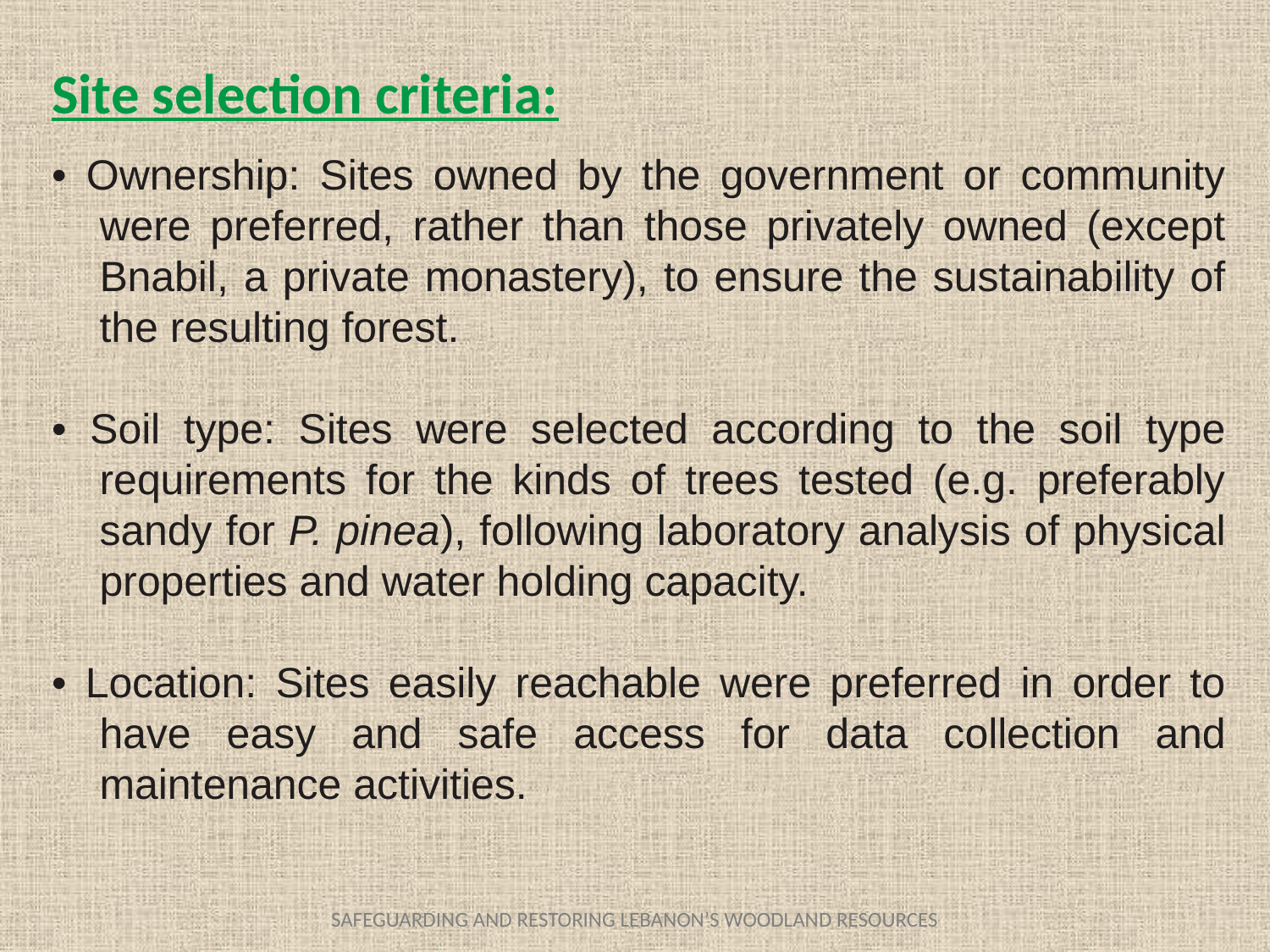

Site selection criteria:

• Ownership: Sites owned by the government or community were preferred, rather than those privately owned (except Bnabil, a private monastery), to ensure the sustainability of the resulting forest.

• Soil type: Sites were selected according to the soil type requirements for the kinds of trees tested (e.g. preferably sandy for P. pinea), following laboratory analysis of physical properties and water holding capacity.

• Location: Sites easily reachable were preferred in order to have easy and safe access for data collection and maintenance activities.

SAFEGUARDING AND RESTORING LEBANON’S WOODLAND RESOURCES